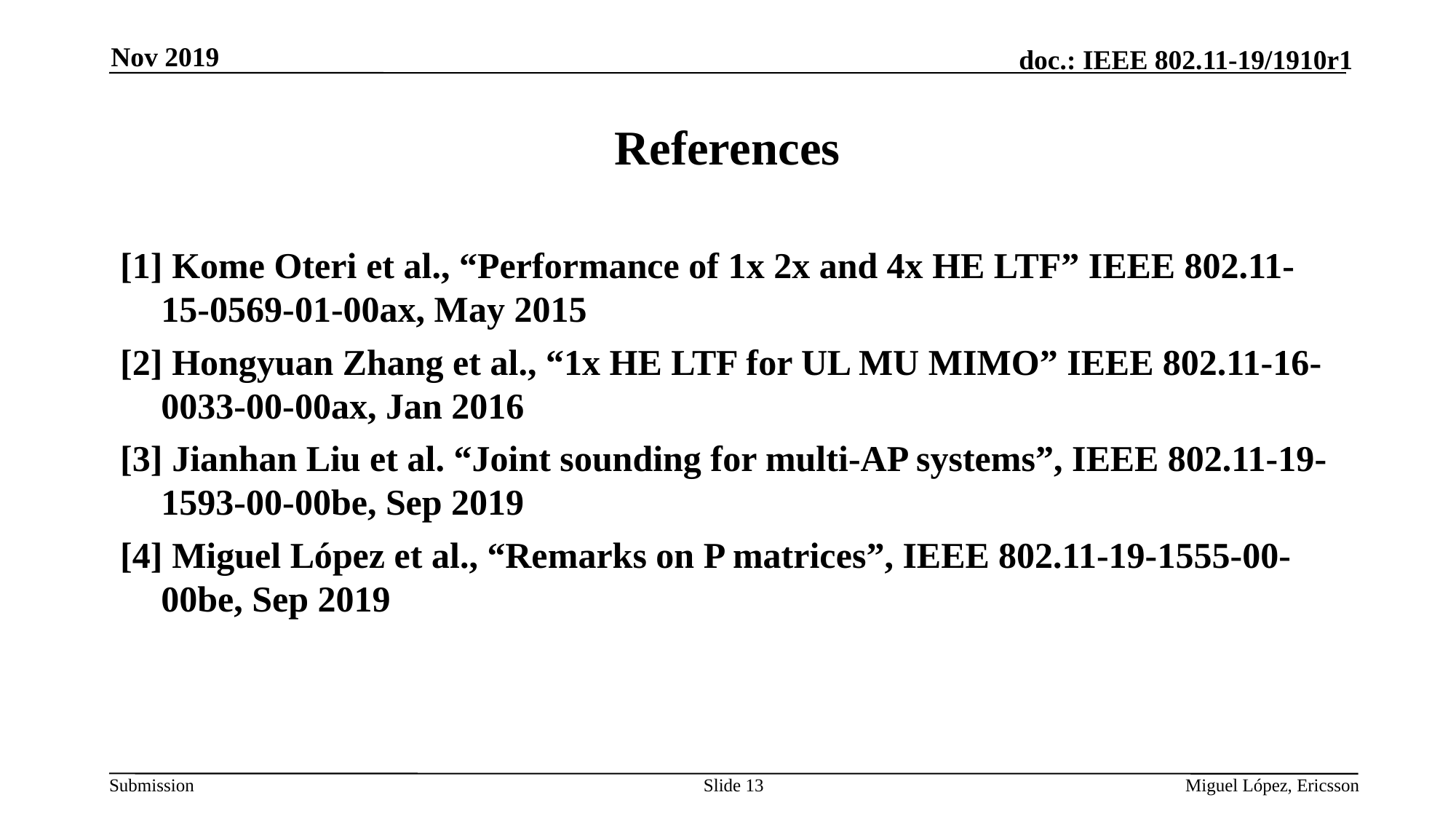

Nov 2019
# References
[1] Kome Oteri et al., “Performance of 1x 2x and 4x HE LTF” IEEE 802.11-15-0569-01-00ax, May 2015
[2] Hongyuan Zhang et al., “1x HE LTF for UL MU MIMO” IEEE 802.11-16-0033-00-00ax, Jan 2016
[3] Jianhan Liu et al. “Joint sounding for multi-AP systems”, IEEE 802.11-19-1593-00-00be, Sep 2019
[4] Miguel López et al., “Remarks on P matrices”, IEEE 802.11-19-1555-00-00be, Sep 2019
Slide 13
Miguel López, Ericsson